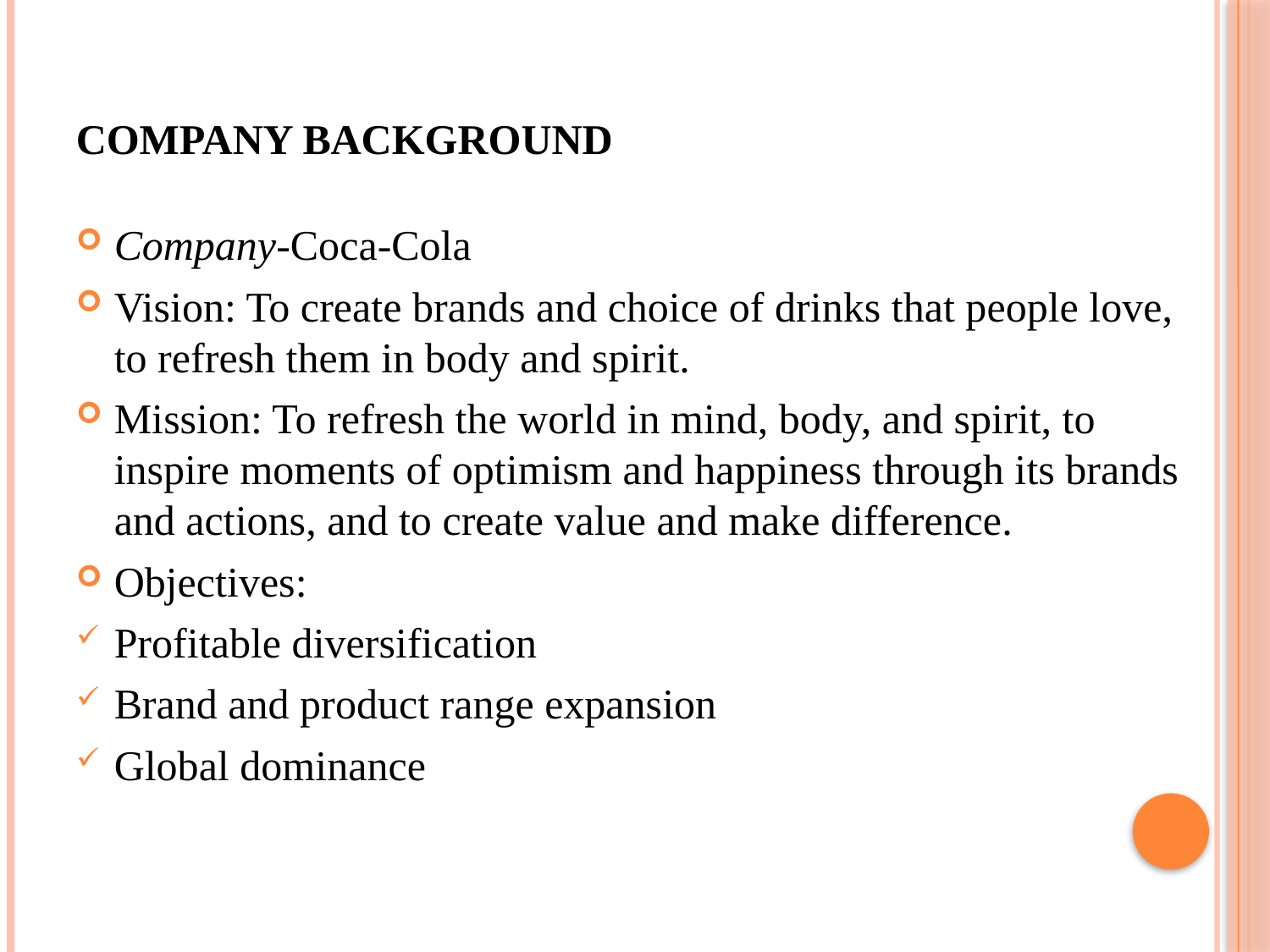

# Company Background
Company-Coca-Cola
Vision: To create brands and choice of drinks that people love, to refresh them in body and spirit.
Mission: To refresh the world in mind, body, and spirit, to inspire moments of optimism and happiness through its brands and actions, and to create value and make difference.
Objectives:
Profitable diversification
Brand and product range expansion
Global dominance